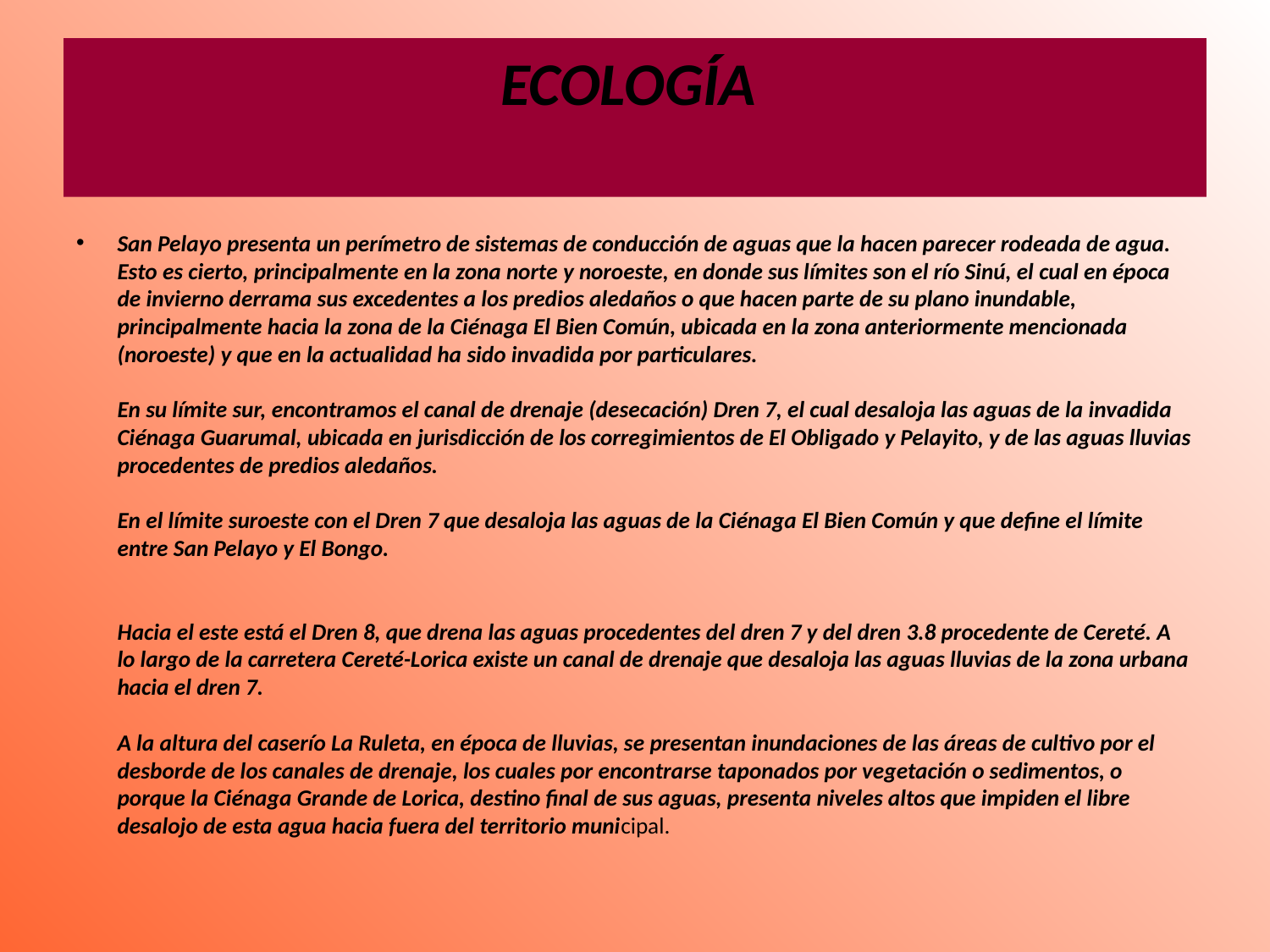

# ECOLOGÍA
San Pelayo presenta un perímetro de sistemas de conducción de aguas que la hacen parecer rodeada de agua. Esto es cierto, principalmente en la zona norte y noroeste, en donde sus límites son el río Sinú, el cual en época de invierno derrama sus excedentes a los predios aledaños o que hacen parte de su plano inundable, principalmente hacia la zona de la Ciénaga El Bien Común, ubicada en la zona anteriormente mencionada (noroeste) y que en la actualidad ha sido invadida por particulares.
En su límite sur, encontramos el canal de drenaje (desecación) Dren 7, el cual desaloja las aguas de la invadida Ciénaga Guarumal, ubicada en jurisdicción de los corregimientos de El Obligado y Pelayito, y de las aguas lluvias procedentes de predios aledaños.
En el límite suroeste con el Dren 7 que desaloja las aguas de la Ciénaga El Bien Común y que define el límite entre San Pelayo y El Bongo.
Hacia el este está el Dren 8, que drena las aguas procedentes del dren 7 y del dren 3.8 procedente de Cereté. A lo largo de la carretera Cereté-Lorica existe un canal de drenaje que desaloja las aguas lluvias de la zona urbana hacia el dren 7.
A la altura del caserío La Ruleta, en época de lluvias, se presentan inundaciones de las áreas de cultivo por el desborde de los canales de drenaje, los cuales por encontrarse taponados por vegetación o sedimentos, o porque la Ciénaga Grande de Lorica, destino final de sus aguas, presenta niveles altos que impiden el libre desalojo de esta agua hacia fuera del territorio municipal.